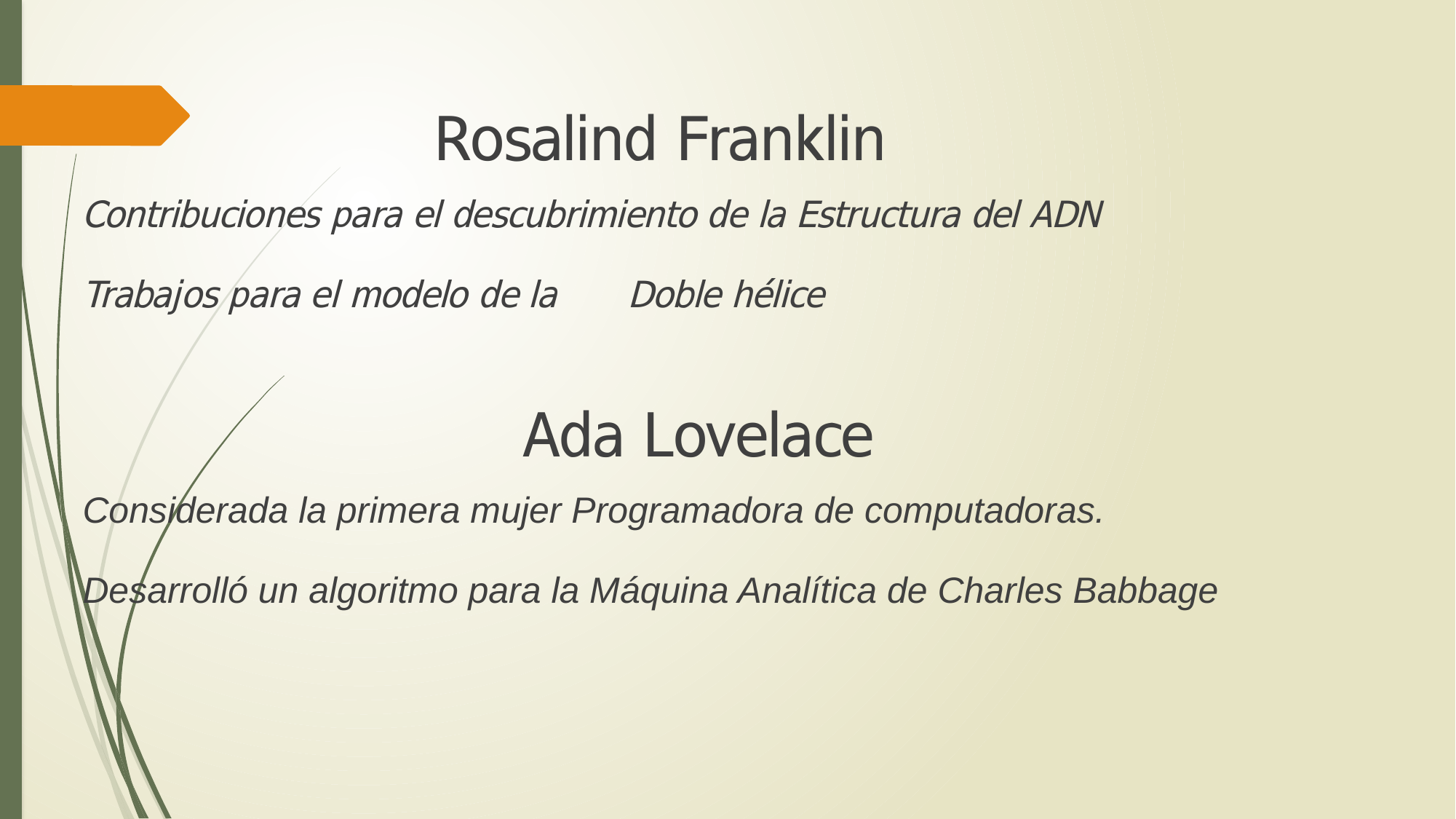

Rosalind Franklin
Contribuciones para el descubrimiento de la Estructura del ADN
Trabajos para el modelo de la 	Doble hélice

Ada Lovelace
Considerada la primera mujer Programadora de computadoras.
Desarrolló un algoritmo para la Máquina Analítica de Charles Babbage